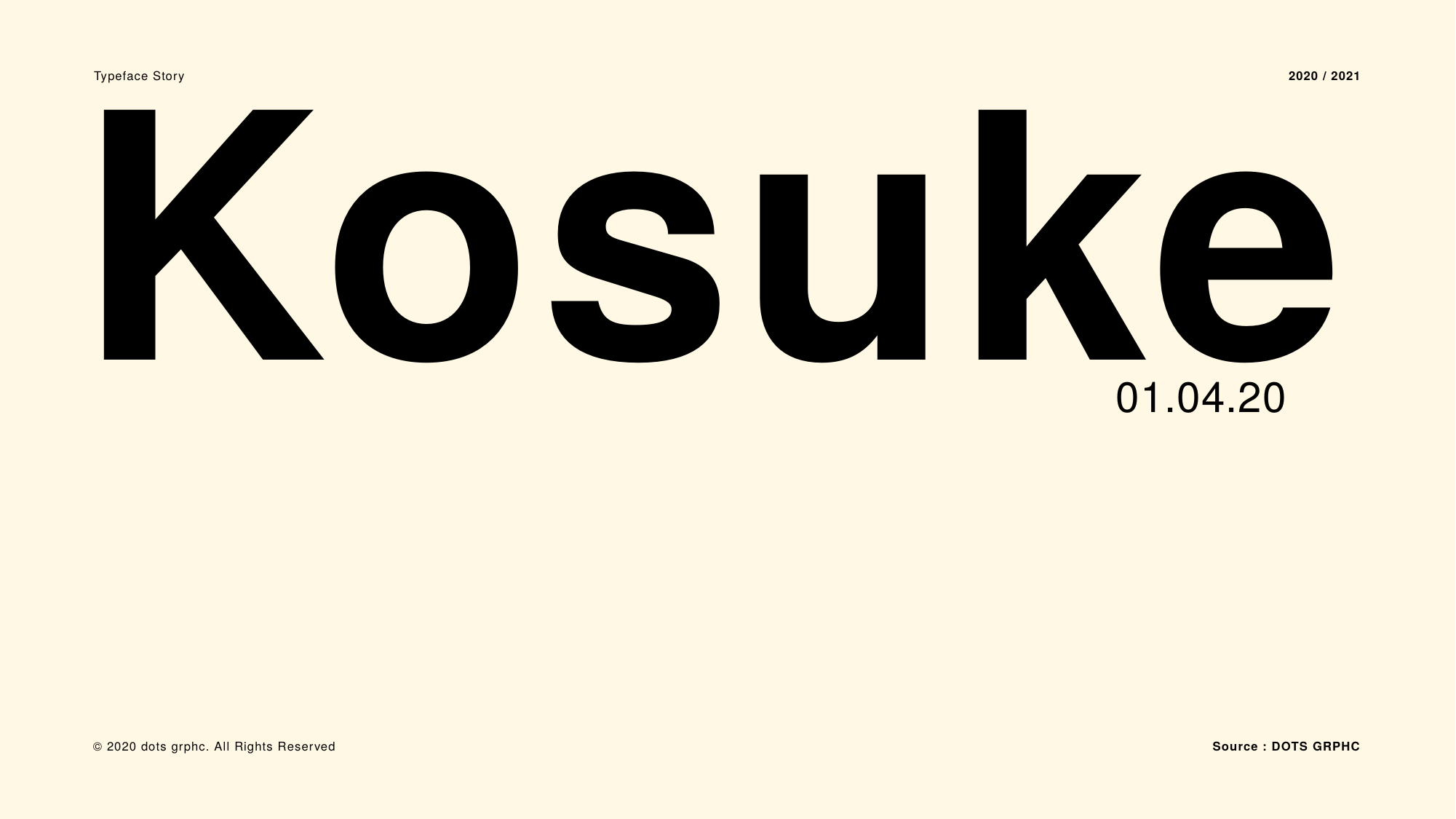

Kosuke
Typeface Story
2020 / 2021
01.04.20
Source : DOTS GRPHC
© 2020 dots grphc. All Rights Reserved